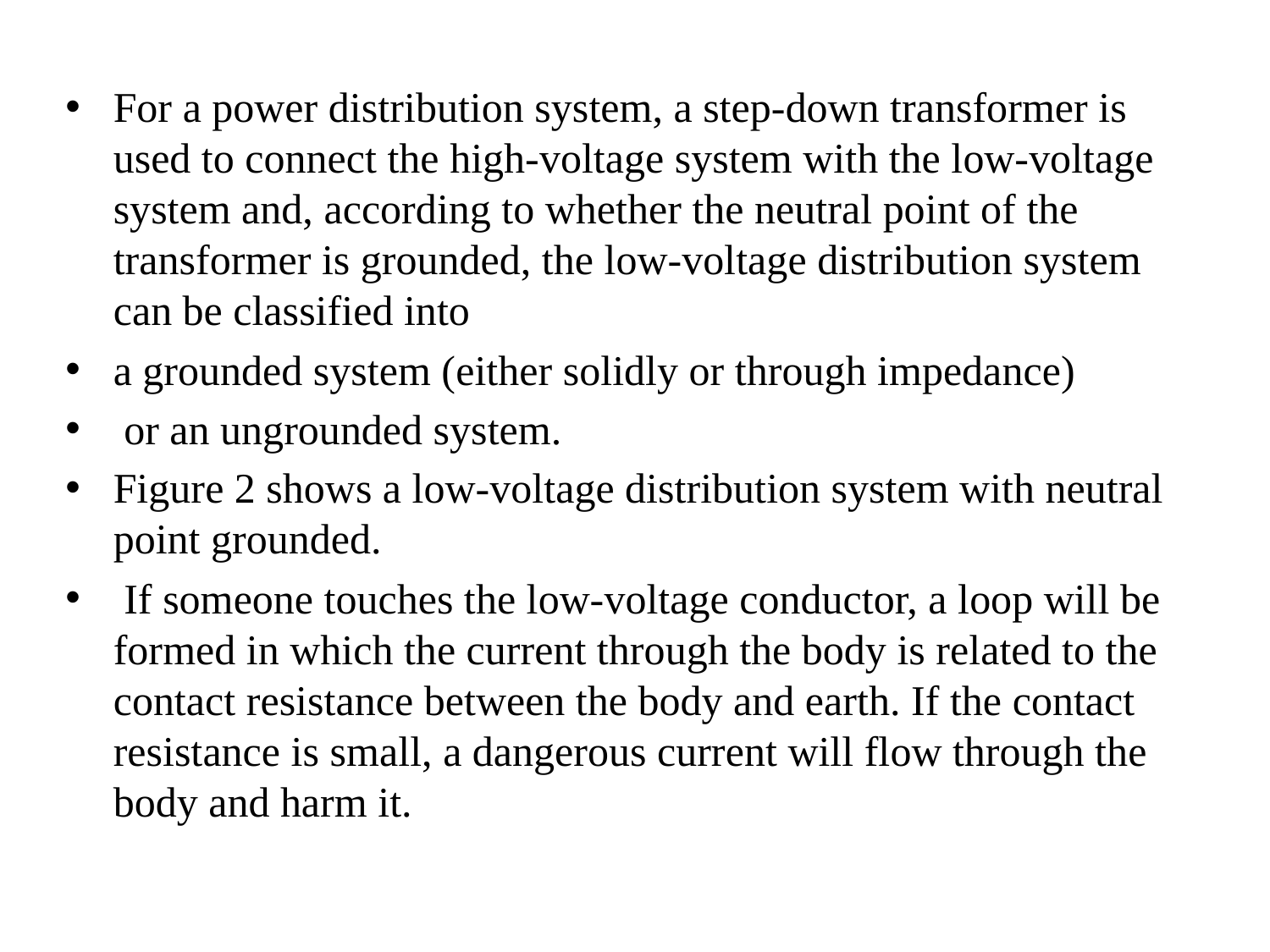

For a power distribution system, a step-down transformer is used to connect the high-voltage system with the low-voltage system and, according to whether the neutral point of the transformer is grounded, the low-voltage distribution system can be classified into
a grounded system (either solidly or through impedance)
 or an ungrounded system.
Figure 2 shows a low-voltage distribution system with neutral point grounded.
 If someone touches the low-voltage conductor, a loop will be formed in which the current through the body is related to the contact resistance between the body and earth. If the contact resistance is small, a dangerous current will flow through the body and harm it.